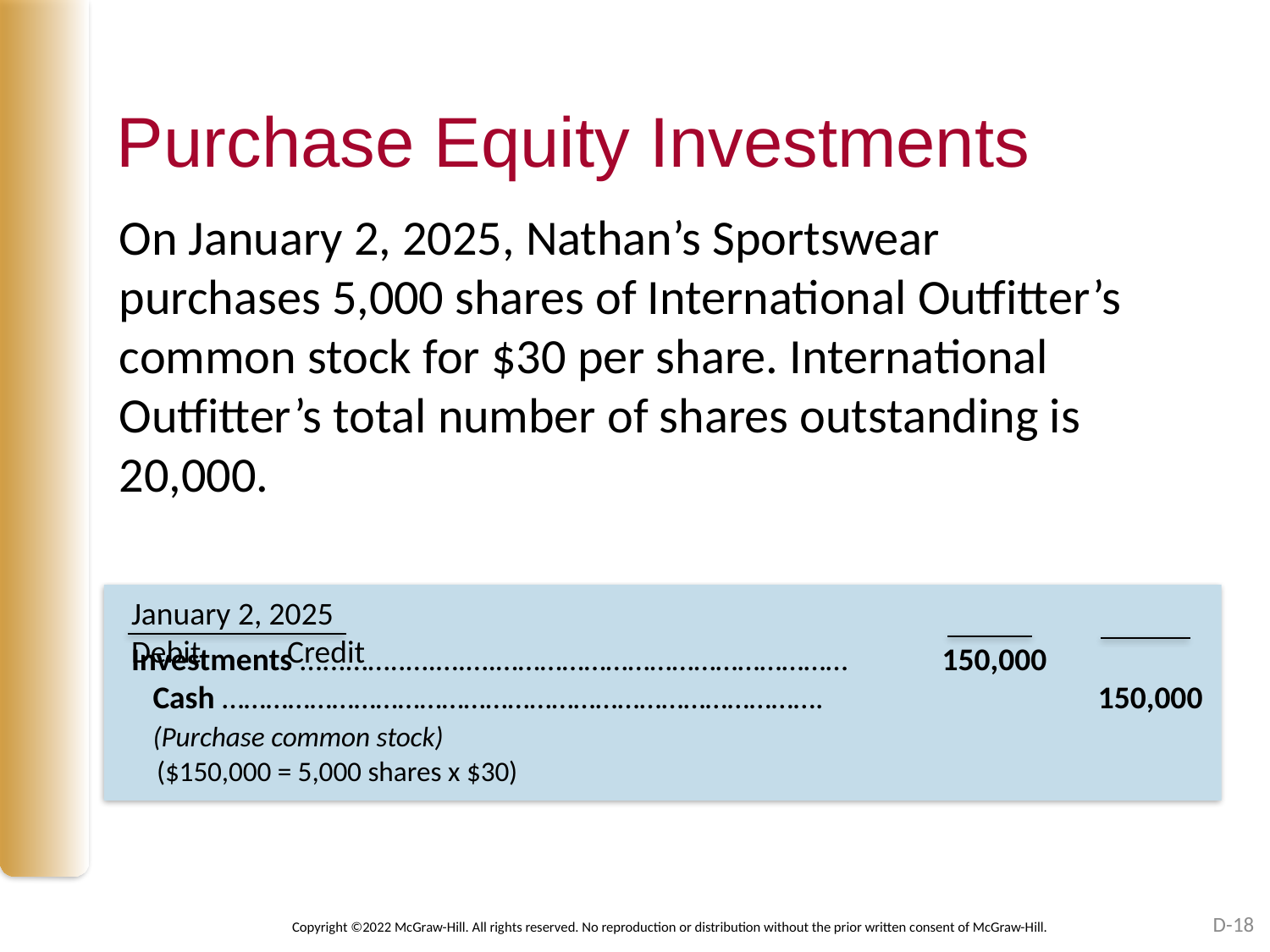

# Purchase Equity Investments
On January 2, 2025, Nathan’s Sportswear purchases 5,000 shares of International Outfitter’s common stock for $30 per share. International Outfitter’s total number of shares outstanding is 20,000.

January 2, 2025      					                                            Debit            Credit
Investments …...……..….….….…………………………………………             150,000
   Cash ……………………………………………………………………….                                      150,000
   (Purchase common stock)
    ($150,000 = 5,000 shares x $30)

D-18
Copyright ©2022 McGraw-Hill. All rights reserved. No reproduction or distribution without the prior written consent of McGraw-Hill.